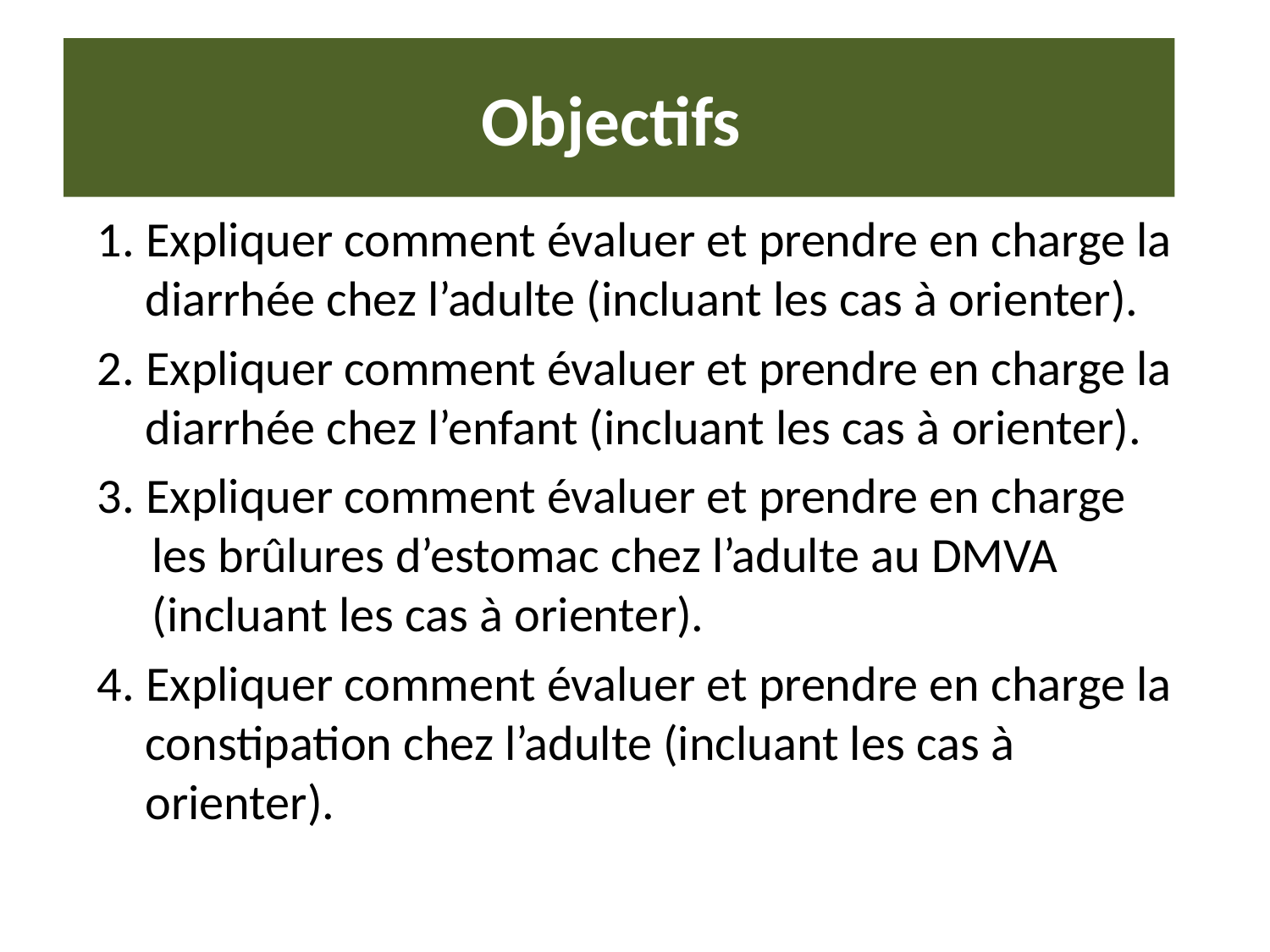

# Objectifs
1. Expliquer comment évaluer et prendre en charge la diarrhée chez l’adulte (incluant les cas à orienter).
2. Expliquer comment évaluer et prendre en charge la diarrhée chez l’enfant (incluant les cas à orienter).
3. Expliquer comment évaluer et prendre en charge les brûlures d’estomac chez l’adulte au DMVA (incluant les cas à orienter).
4. Expliquer comment évaluer et prendre en charge la constipation chez l’adulte (incluant les cas à orienter).